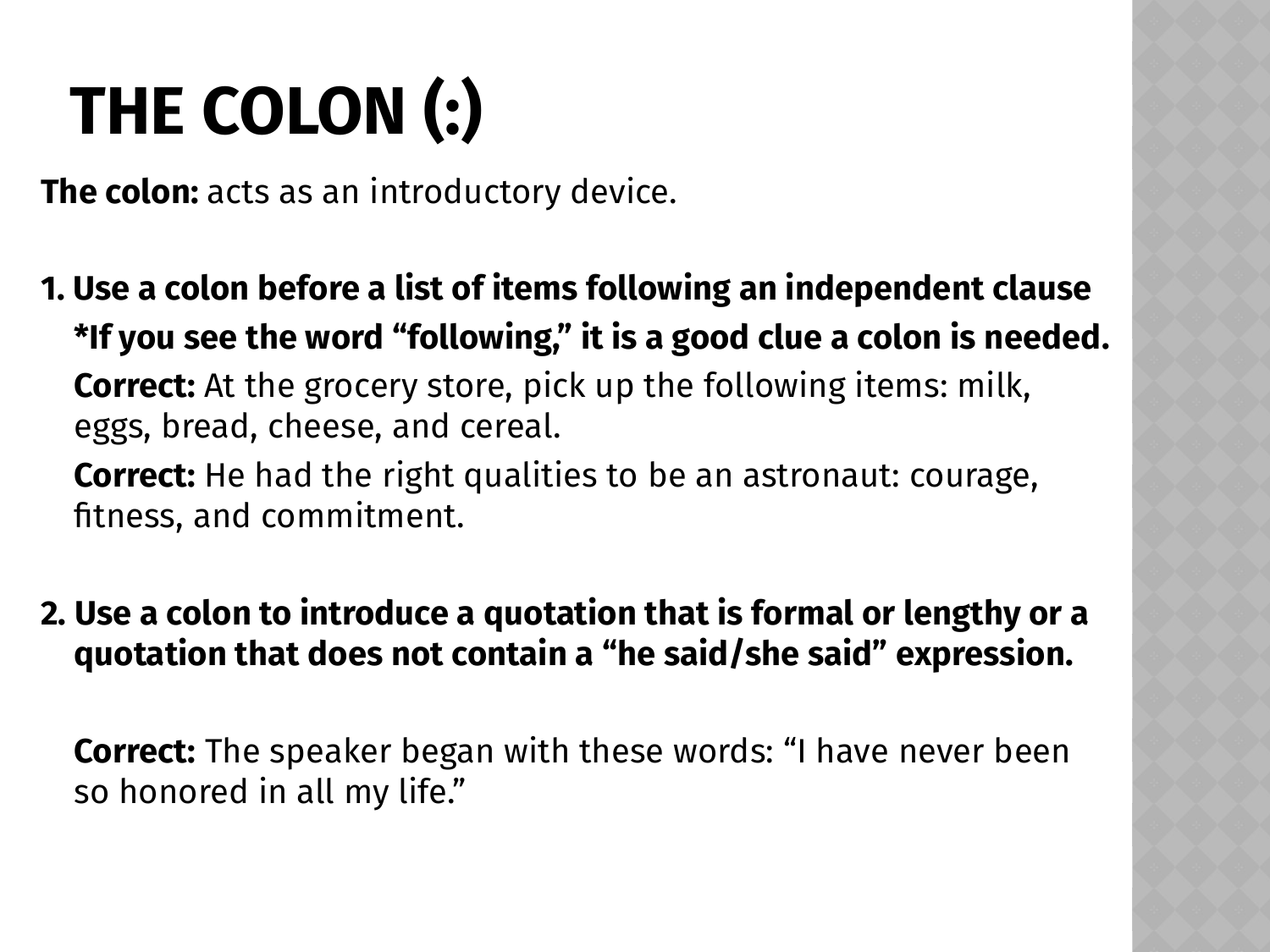

# The colon (:)
The colon: acts as an introductory device.

1. Use a colon before a list of items following an independent clause
	*If you see the word “following,” it is a good clue a colon is needed.
	Correct: At the grocery store, pick up the following items: milk, eggs, bread, cheese, and cereal.
	Correct: He had the right qualities to be an astronaut: courage, fitness, and commitment.

2. Use a colon to introduce a quotation that is formal or lengthy or a quotation that does not contain a “he said/she said” expression.

	Correct: The speaker began with these words: “I have never been so honored in all my life.”